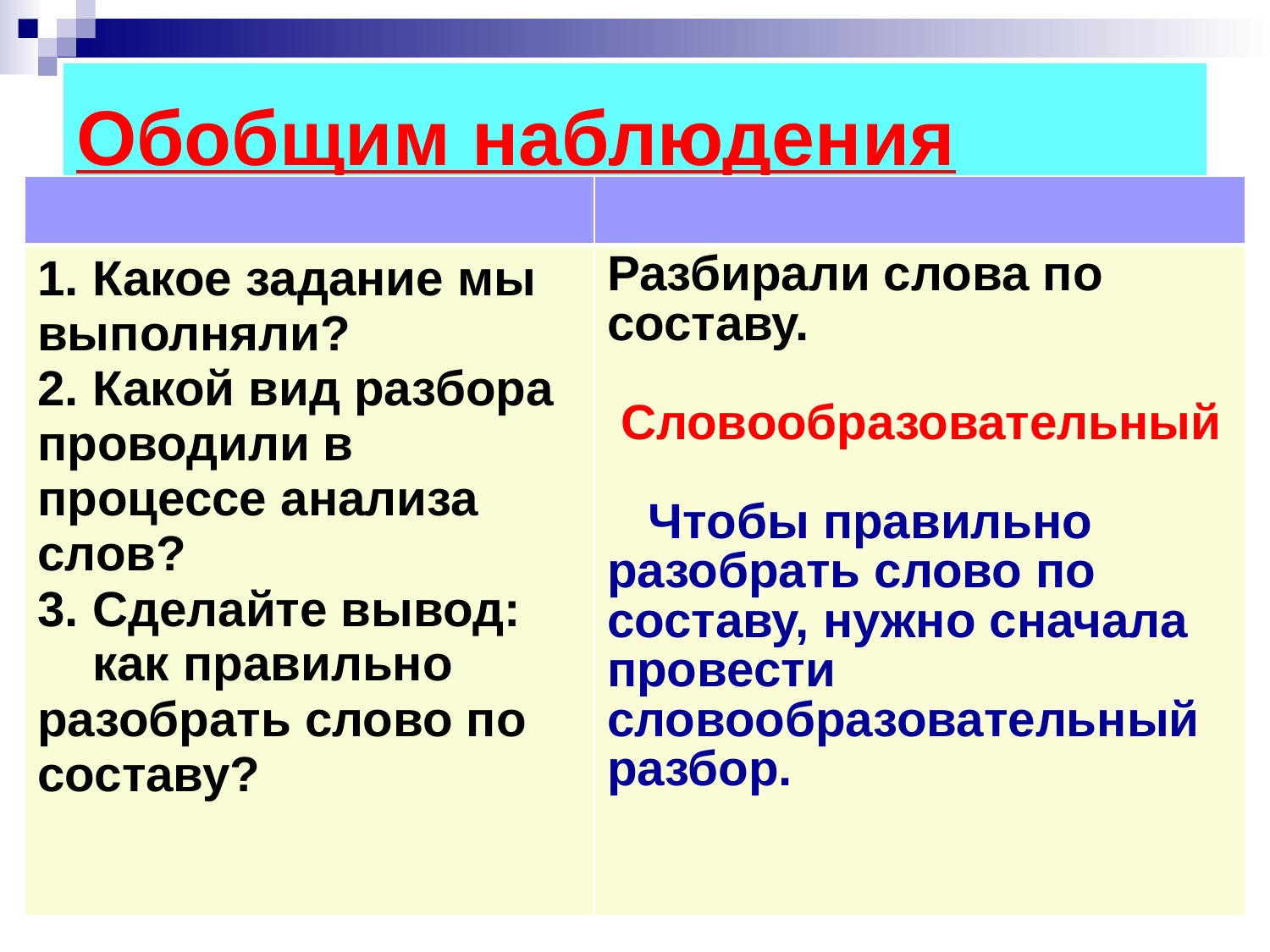

Обобщим наблюдения
|  |  |
| --- | --- |
| 1. Какое задание мы выполняли? 2. Какой вид разбора проводили в процессе анализа слов? 3. Сделайте вывод: как правильно разобрать слово по составу? | Разбирали слова по составу. Словообразовательный Чтобы правильно разобрать слово по составу, нужно сначала провести словообразовательный разбор. |